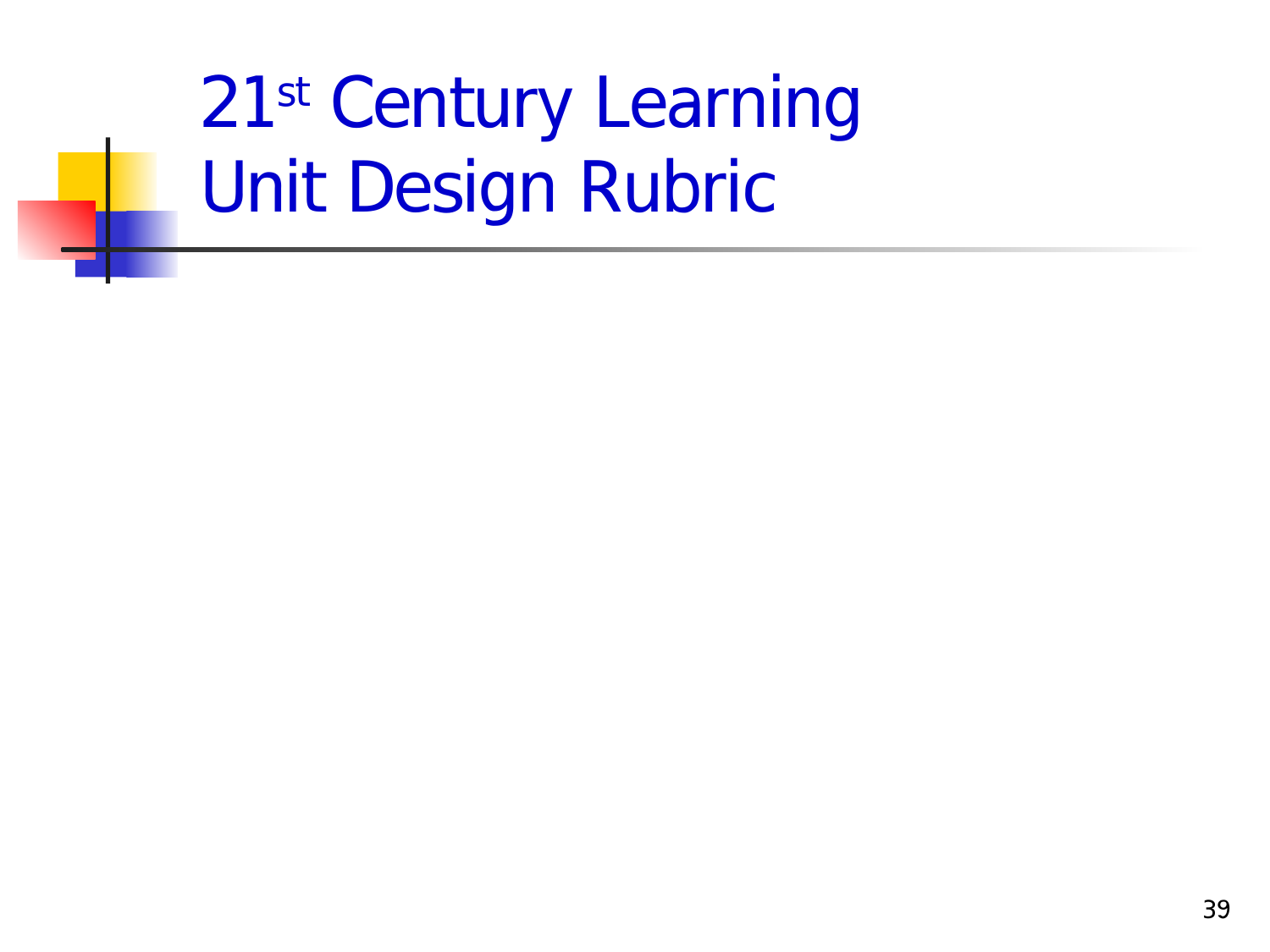

21st Century Learning
Unit Design Rubric

39